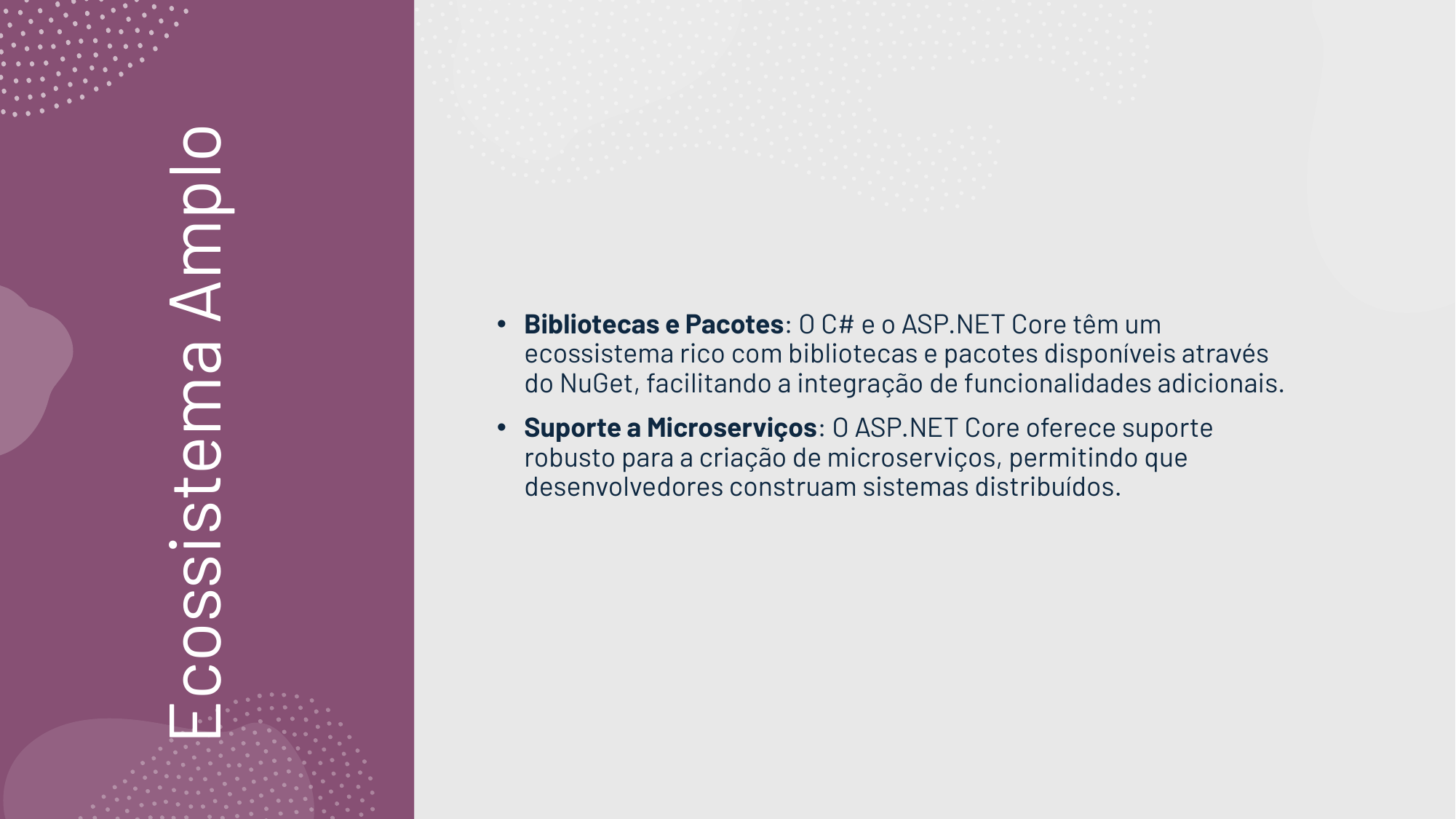

Bibliotecas e Pacotes: O C# e o ASP.NET Core têm um ecossistema rico com bibliotecas e pacotes disponíveis através do NuGet, facilitando a integração de funcionalidades adicionais.
Suporte a Microserviços: O ASP.NET Core oferece suporte robusto para a criação de microserviços, permitindo que desenvolvedores construam sistemas distribuídos.
# Ecossistema Amplo